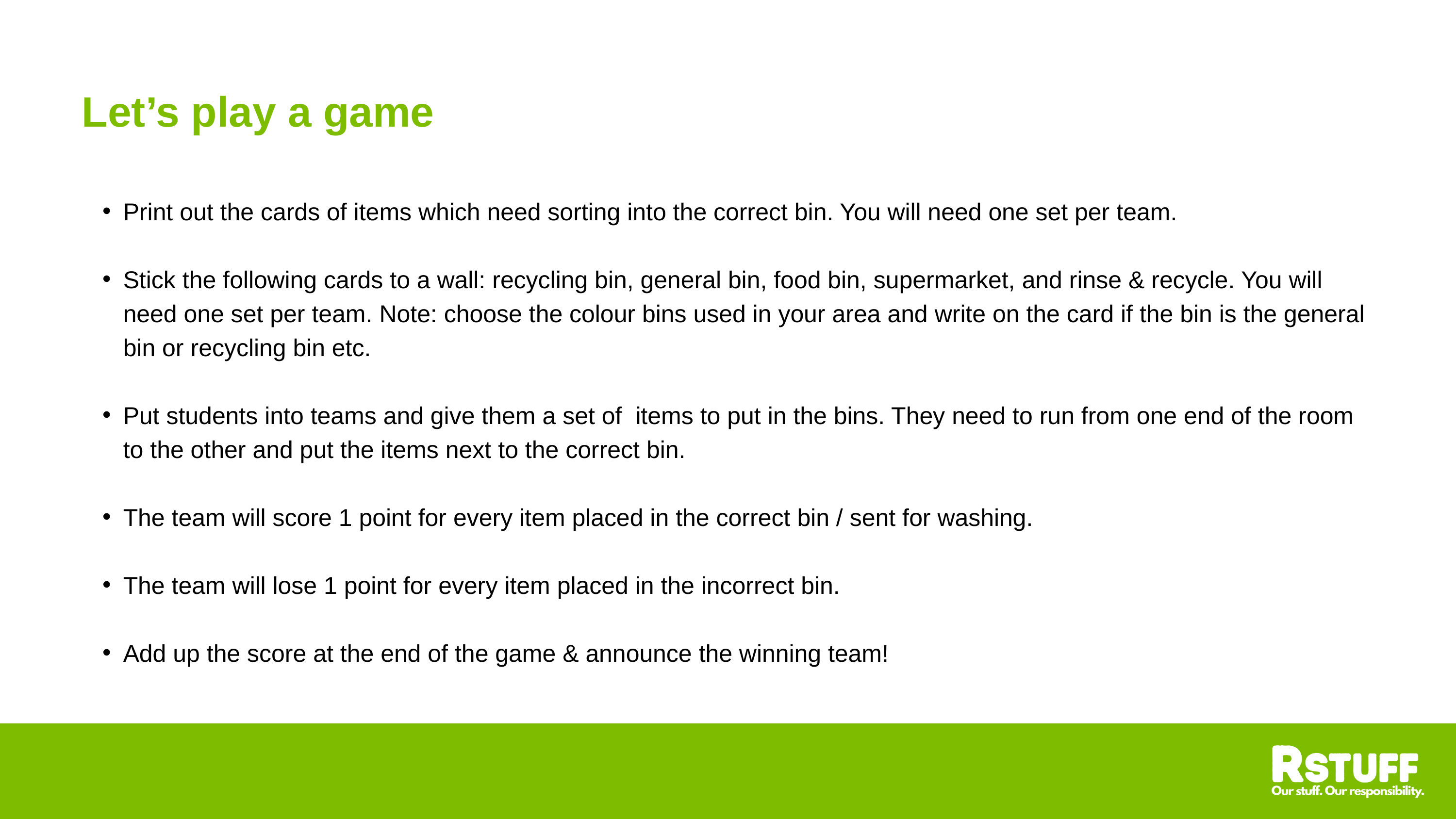

Let’s play a game
Print out the cards of items which need sorting into the correct bin. You will need one set per team.

Stick the following cards to a wall: recycling bin, general bin, food bin, supermarket, and rinse & recycle. You will need one set per team. Note: choose the colour bins used in your area and write on the card if the bin is the general bin or recycling bin etc.

Put students into teams and give them a set of  items to put in the bins. They need to run from one end of the room to the other and put the items next to the correct bin.

The team will score 1 point for every item placed in the correct bin / sent for washing.

The team will lose 1 point for every item placed in the incorrect bin.

Add up the score at the end of the game & announce the winning team!